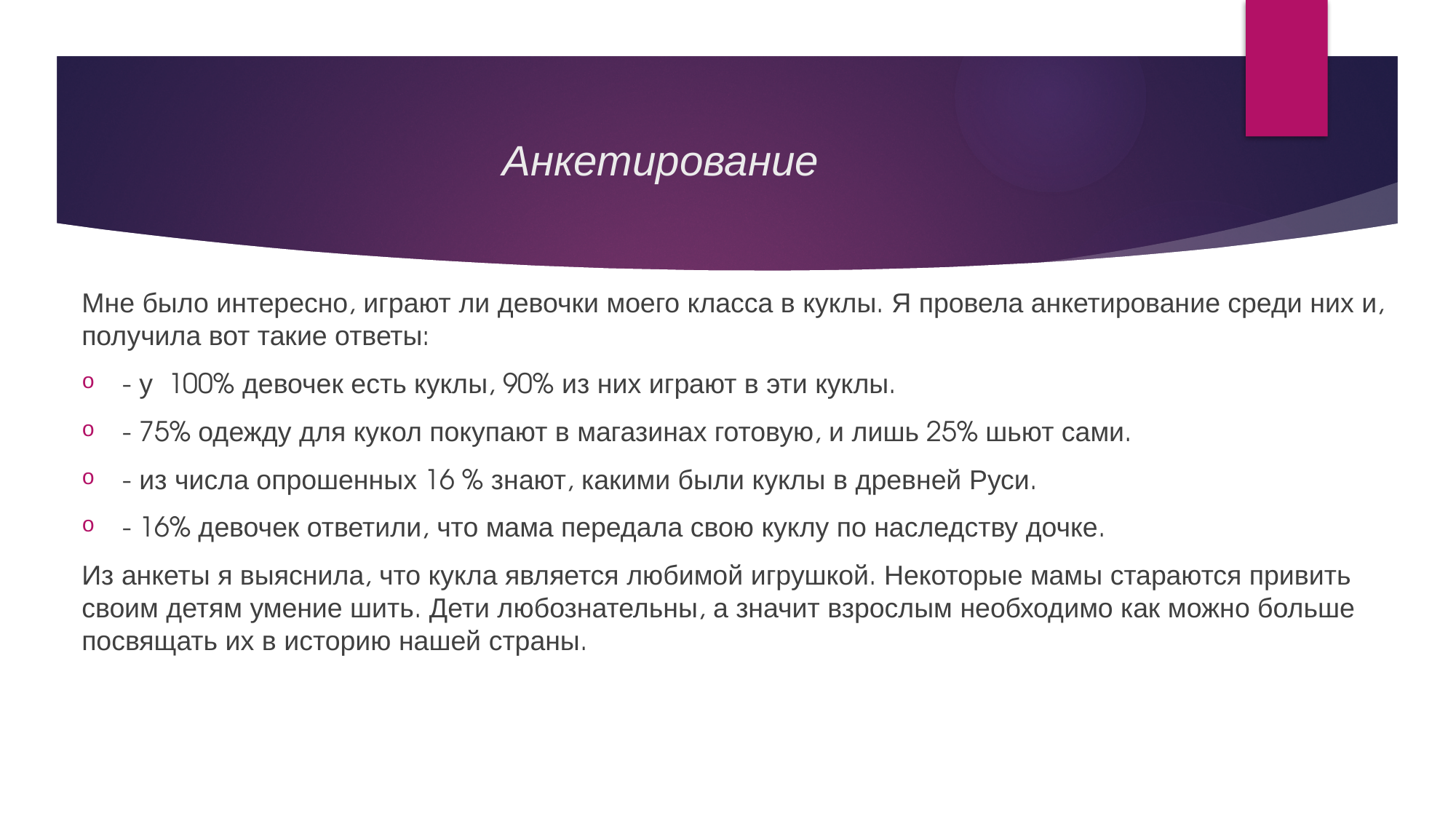

# Анкетирование
Мне было интересно, играют ли девочки моего класса в куклы. Я провела анкетирование среди них и, получила вот такие ответы:
- у  100% девочек есть куклы, 90% из них играют в эти куклы.
- 75% одежду для кукол покупают в магазинах готовую, и лишь 25% шьют сами.
- из числа опрошенных 16 % знают, какими были куклы в древней Руси.
- 16% девочек ответили, что мама передала свою куклу по наследству дочке.
Из анкеты я выяснила, что кукла является любимой игрушкой. Некоторые мамы стараются привить своим детям умение шить. Дети любознательны, а значит взрослым необходимо как можно больше посвящать их в историю нашей страны.